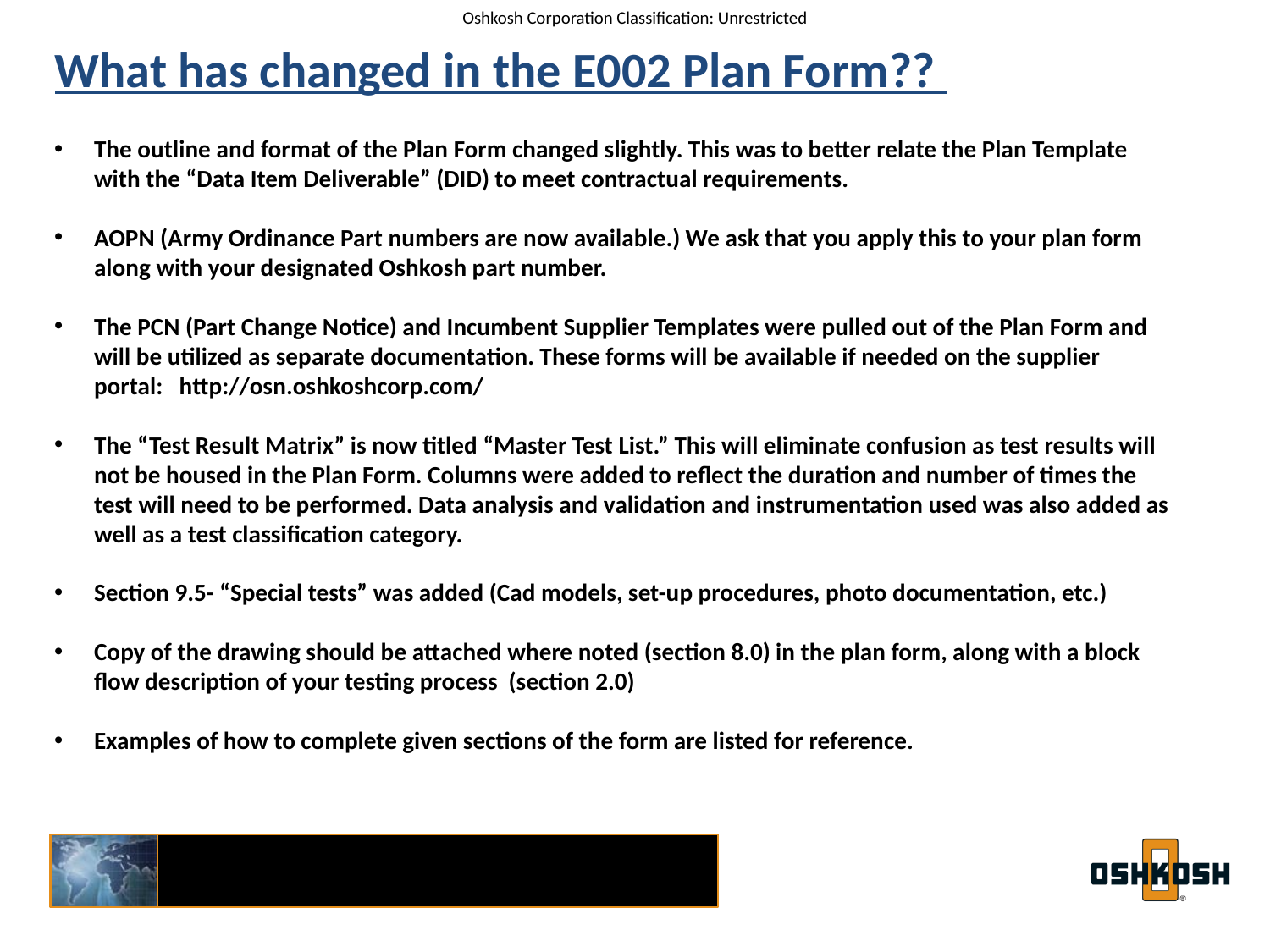

What has changed in the E002 Plan Form??
The outline and format of the Plan Form changed slightly. This was to better relate the Plan Template with the “Data Item Deliverable” (DID) to meet contractual requirements.

AOPN (Army Ordinance Part numbers are now available.) We ask that you apply this to your plan form along with your designated Oshkosh part number.

The PCN (Part Change Notice) and Incumbent Supplier Templates were pulled out of the Plan Form and will be utilized as separate documentation. These forms will be available if needed on the supplier portal:   http://osn.oshkoshcorp.com/

The “Test Result Matrix” is now titled “Master Test List.” This will eliminate confusion as test results will not be housed in the Plan Form. Columns were added to reflect the duration and number of times the test will need to be performed. Data analysis and validation and instrumentation used was also added as well as a test classification category.

Section 9.5- “Special tests” was added (Cad models, set-up procedures, photo documentation, etc.)

Copy of the drawing should be attached where noted (section 8.0) in the plan form, along with a block flow description of your testing process  (section 2.0)

Examples of how to complete given sections of the form are listed for reference.